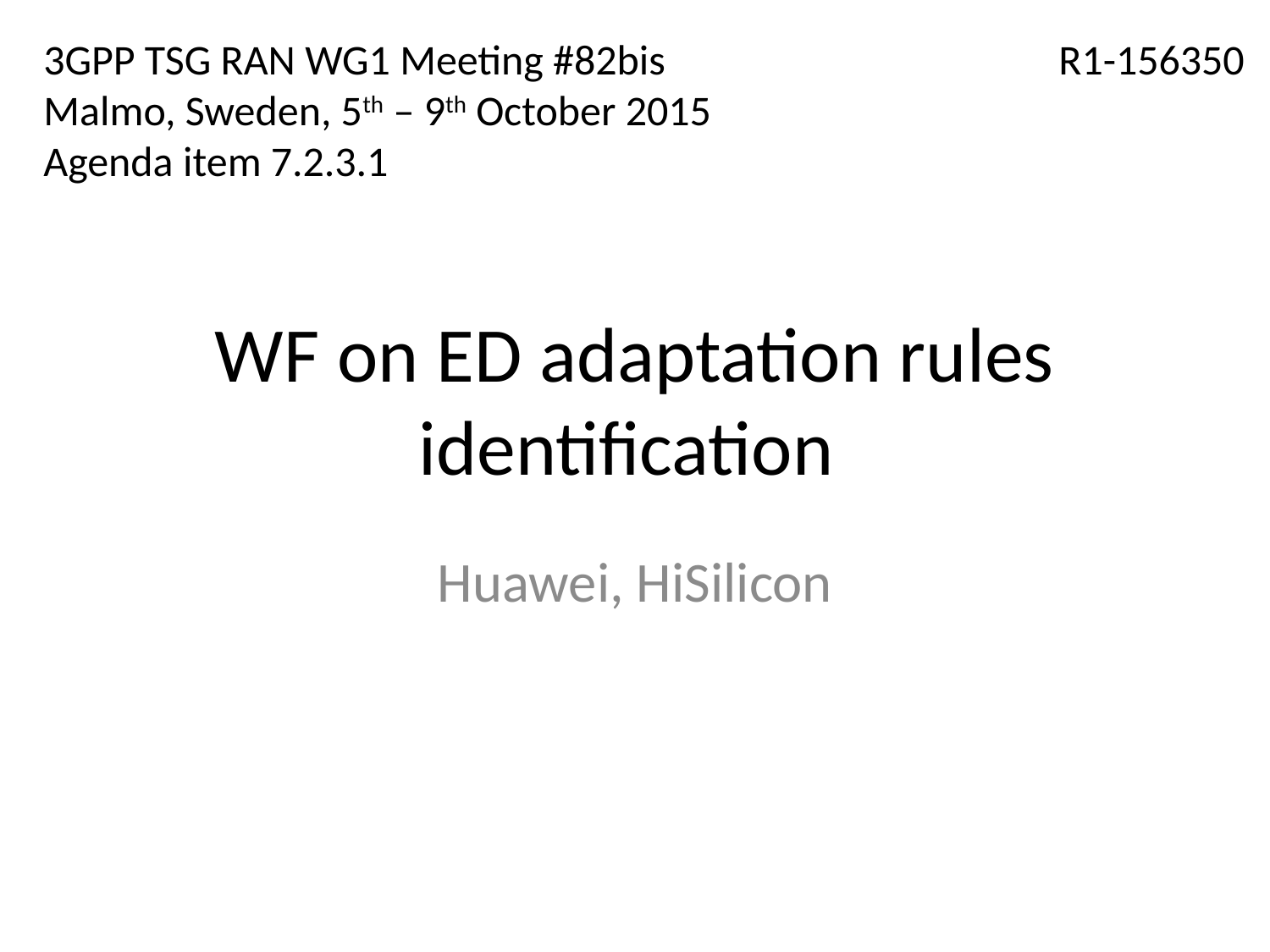

3GPP TSG RAN WG1 Meeting #82bis
Malmo, Sweden, 5th – 9th October 2015
Agenda item 7.2.3.1
R1-156350
# WF on ED adaptation rules identification
Huawei, HiSilicon